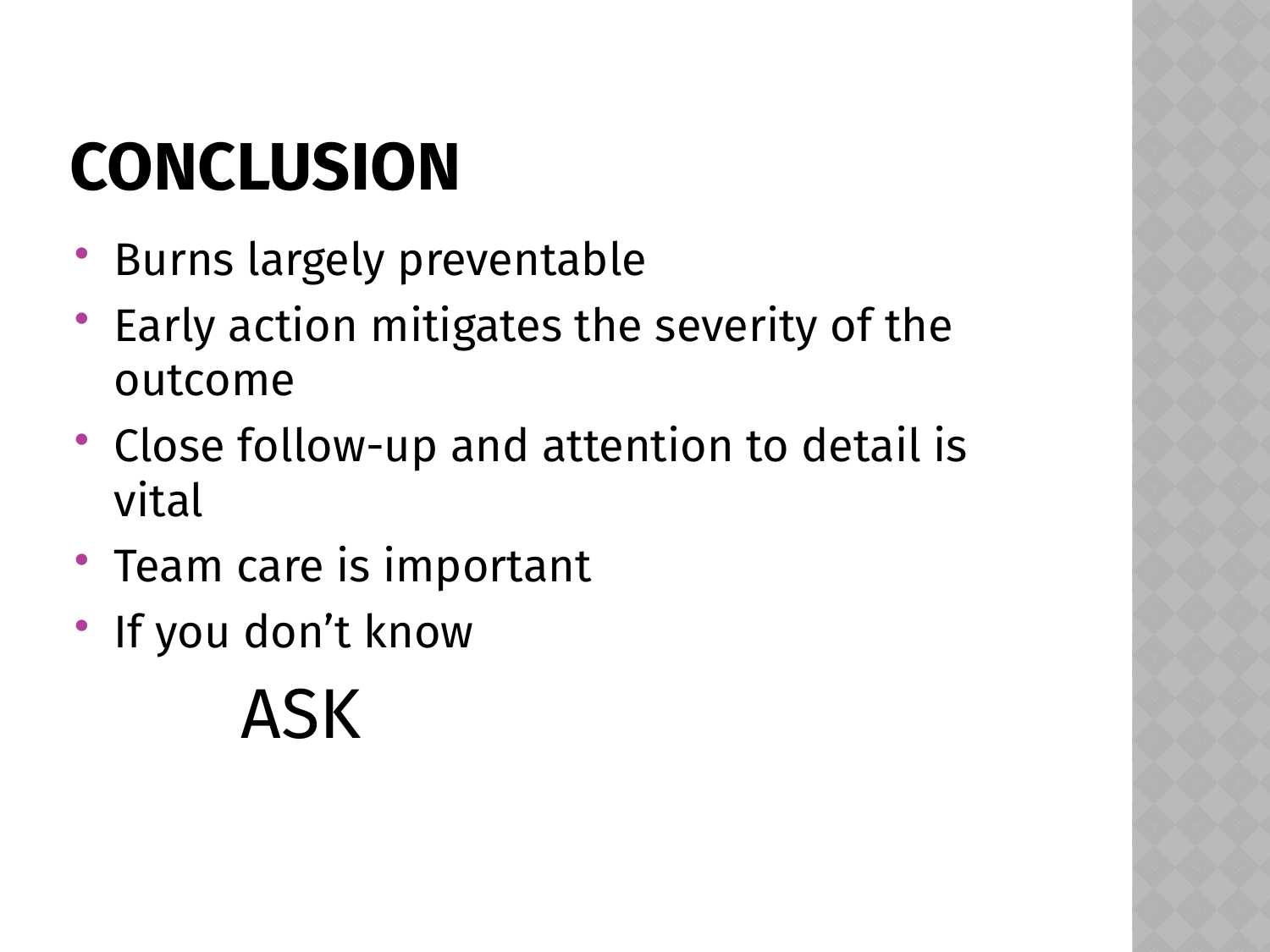

# Conclusion
Burns largely preventable
Early action mitigates the severity of the outcome
Close follow-up and attention to detail is vital
Team care is important
If you don’t know
		ASK